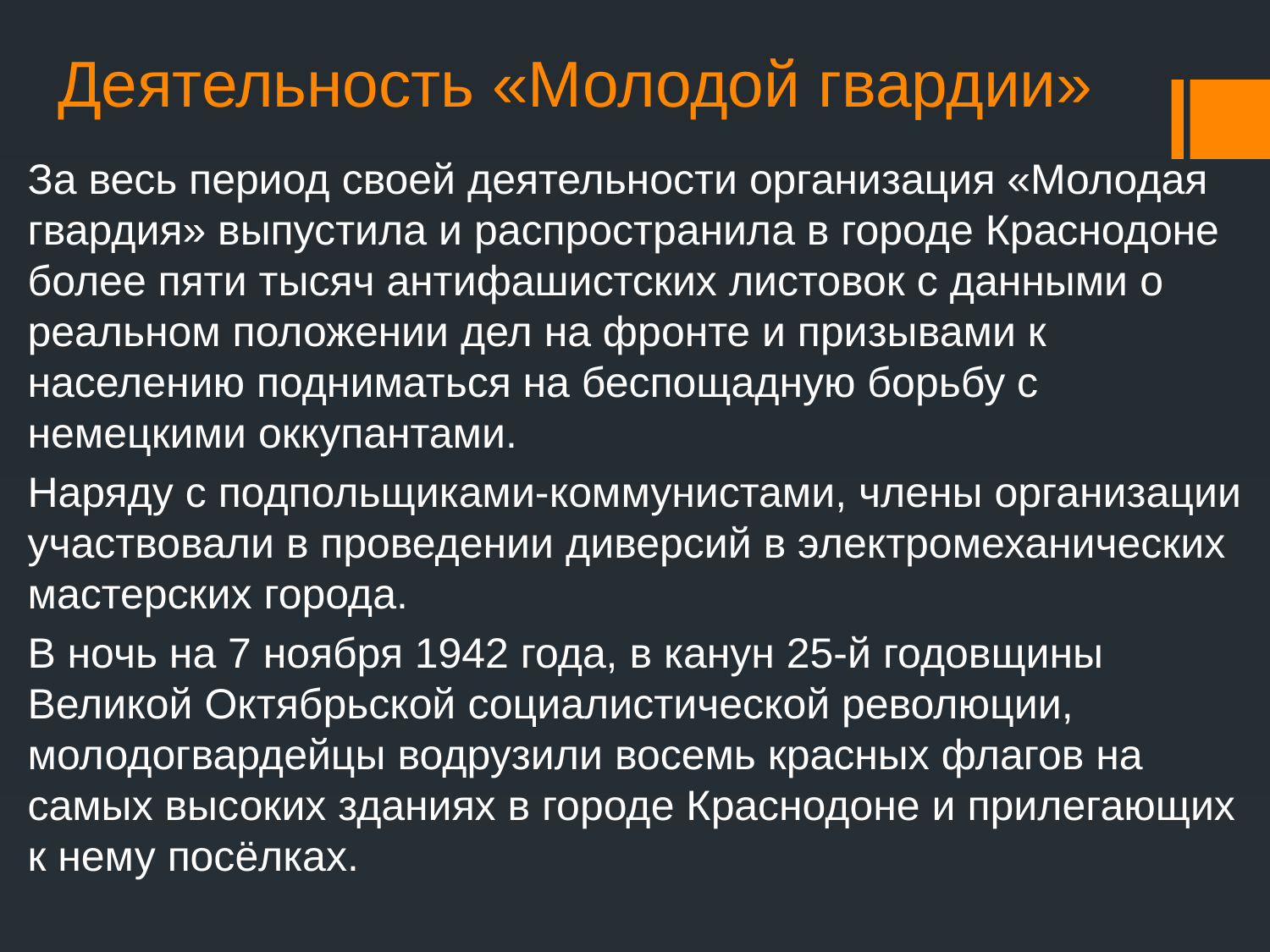

# Деятельность «Молодой гвардии»
За весь период своей деятельности организация «Молодая гвардия» выпустила и распространила в городе Краснодоне более пяти тысяч антифашистских листовок с данными о реальном положении дел на фронте и призывами к населению подниматься на беспощадную борьбу с немецкими оккупантами.
Наряду с подпольщиками-коммунистами, члены организации участвовали в проведении диверсий в электромеханических мастерских города.
В ночь на 7 ноября 1942 года, в канун 25-й годовщины Великой Октябрьской социалистической революции, молодогвардейцы водрузили восемь красных флагов на самых высоких зданиях в городе Краснодоне и прилегающих к нему посёлках.